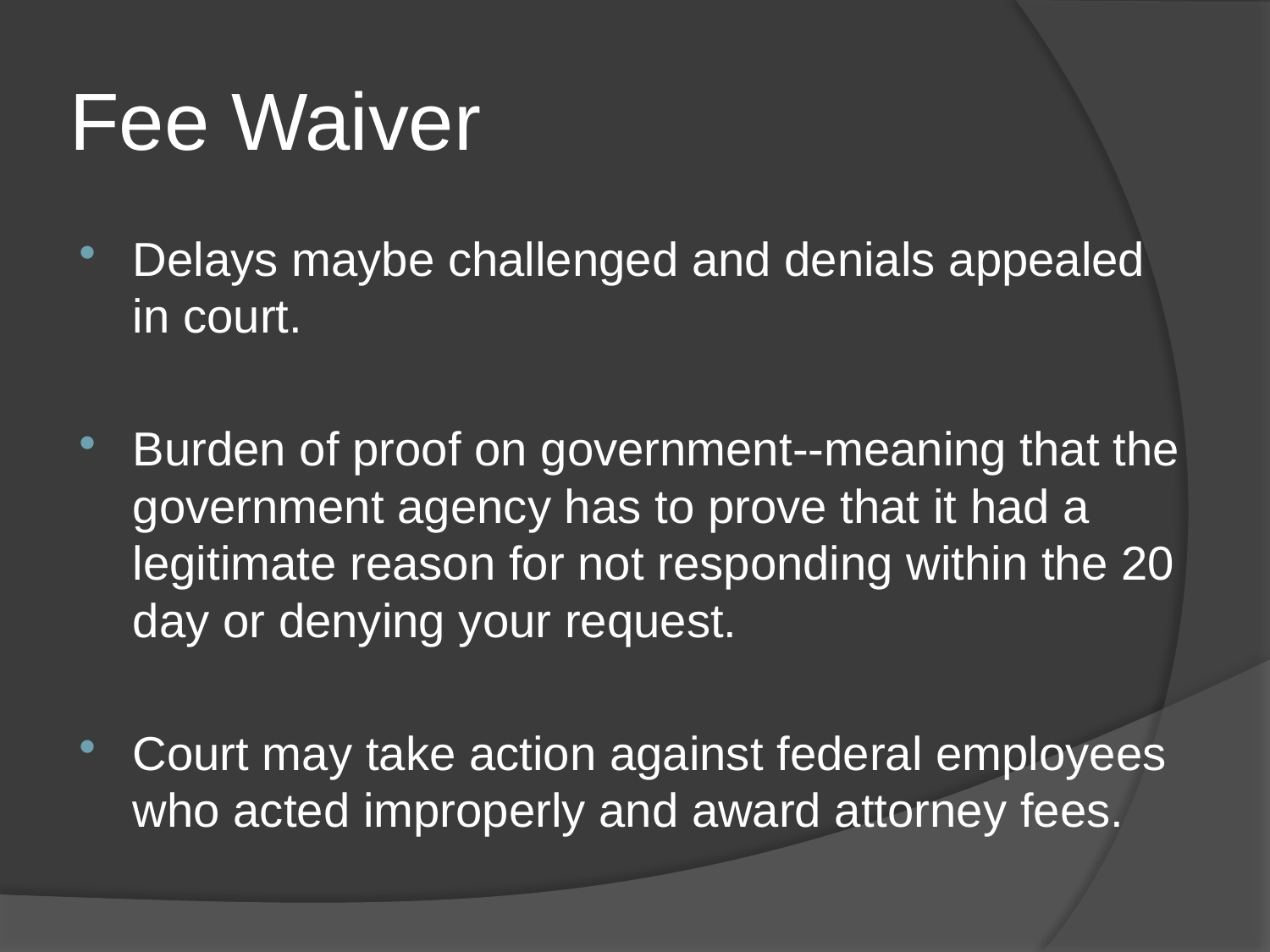

# Fee Waiver
Delays maybe challenged and denials appealed in court.

Burden of proof on government--meaning that the government agency has to prove that it had a legitimate reason for not responding within the 20 day or denying your request.

Court may take action against federal employees who acted improperly and award attorney fees.